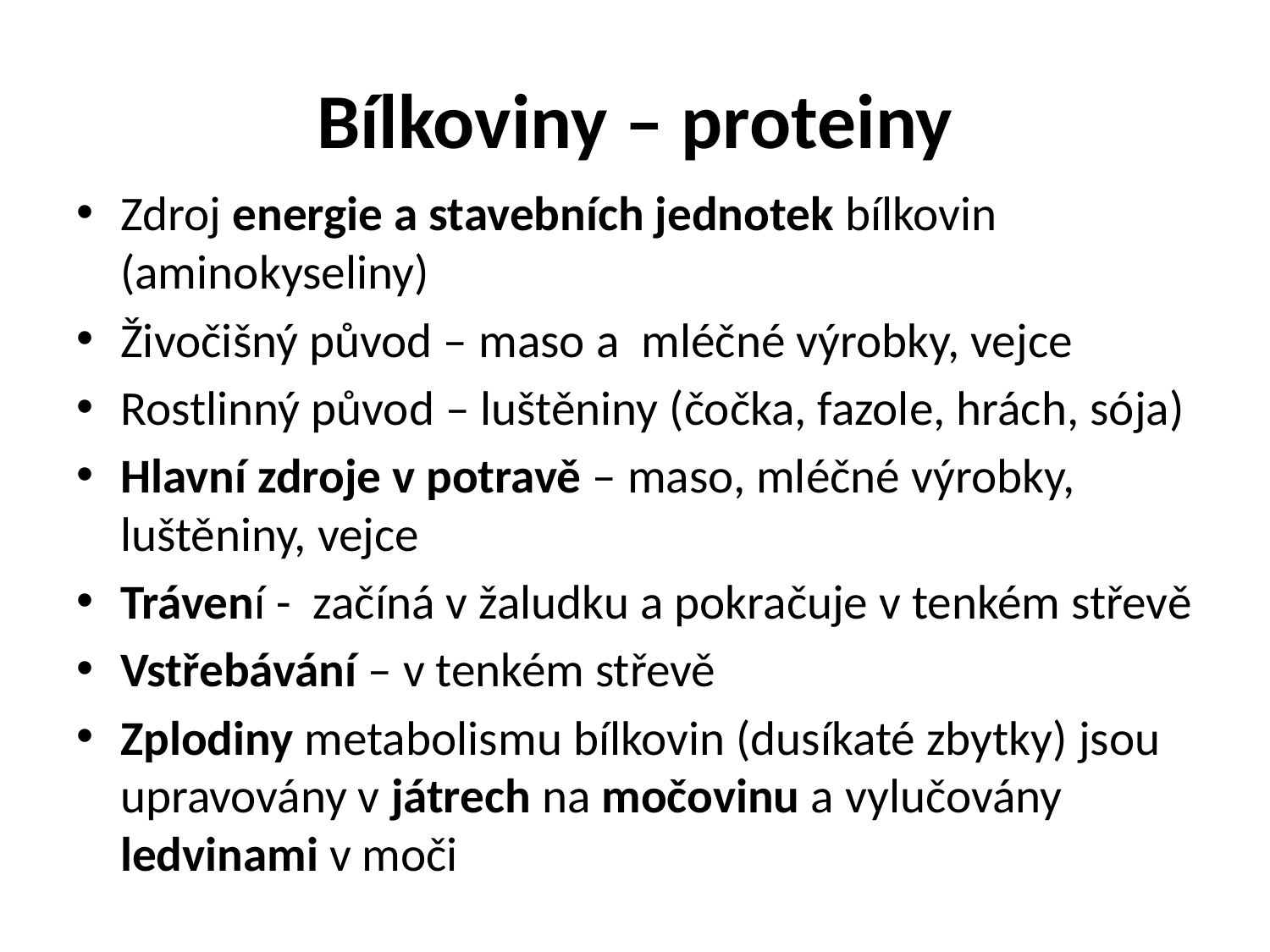

# Bílkoviny – proteiny
Zdroj energie a stavebních jednotek bílkovin (aminokyseliny)
Živočišný původ – maso a  mléčné výrobky, vejce
Rostlinný původ – luštěniny (čočka, fazole, hrách, sója)
Hlavní zdroje v potravě – maso, mléčné výrobky, luštěniny, vejce
Trávení -  začíná v žaludku a pokračuje v tenkém střevě
Vstřebávání – v tenkém střevě
Zplodiny metabolismu bílkovin (dusíkaté zbytky) jsou upravovány v játrech na močovinu a vylučovány ledvinami v moči